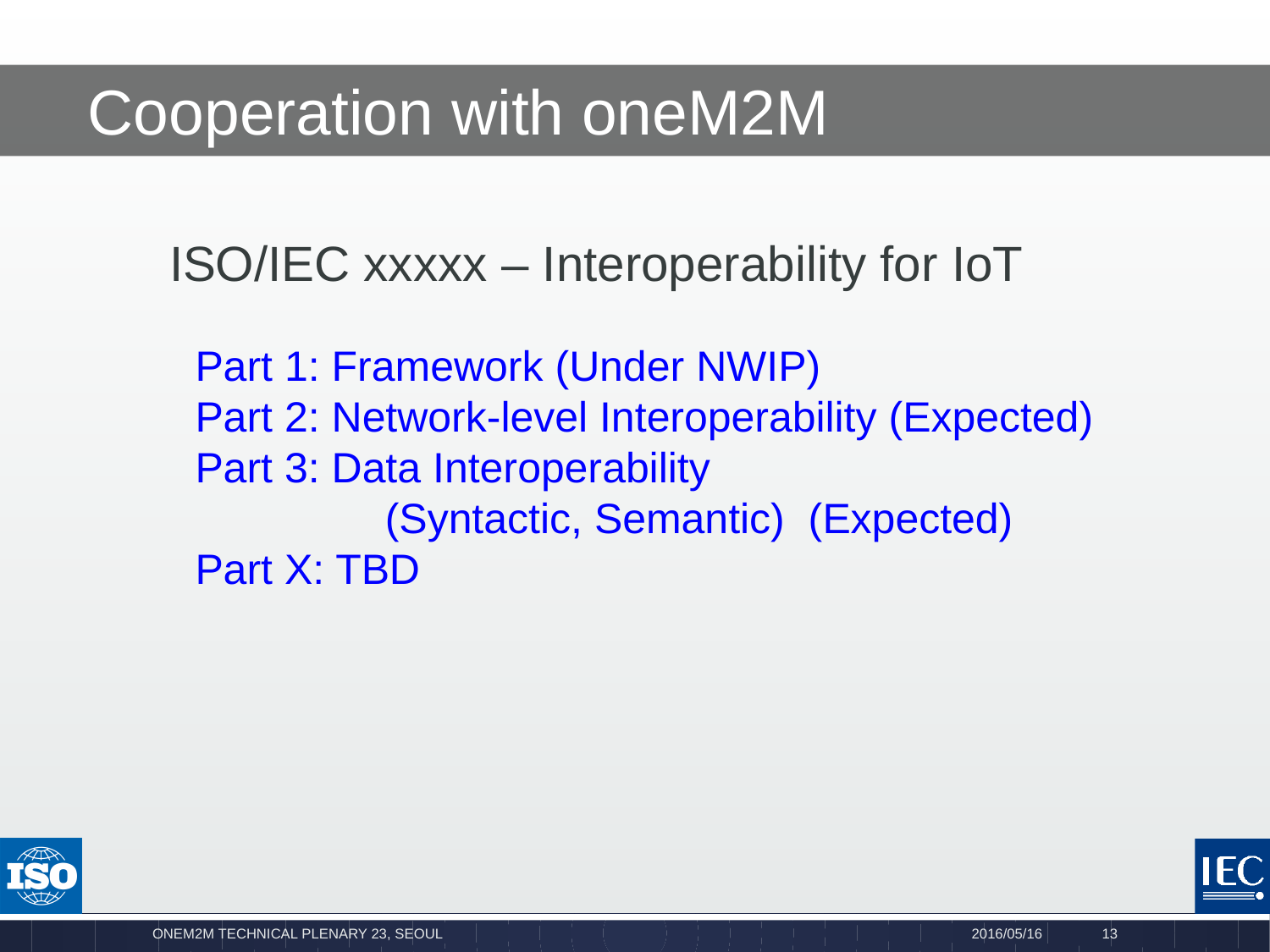

# Cooperation with oneM2M
ISO/IEC xxxxx – Interoperability for IoT
Part 1: Framework (Under NWIP)
Part 2: Network-level Interoperability (Expected)
Part 3: Data Interoperability
                (Syntactic, Semantic)  (Expected)
Part X: TBD
oneM2M Technical Plenary 23, SEOUL
2016/05/16
13